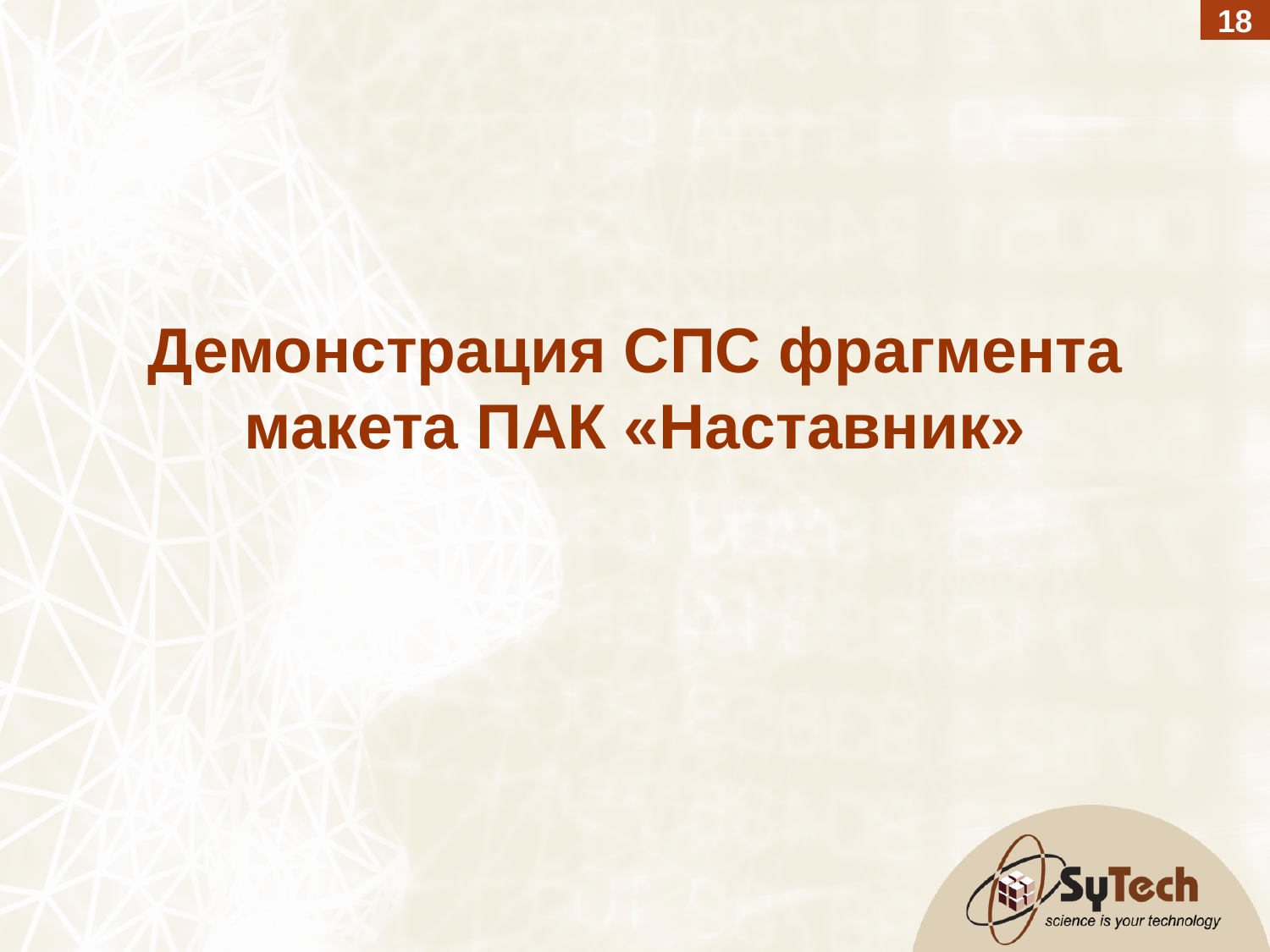

18
Демонстрация СПС фрагмента макета ПАК «Наставник»